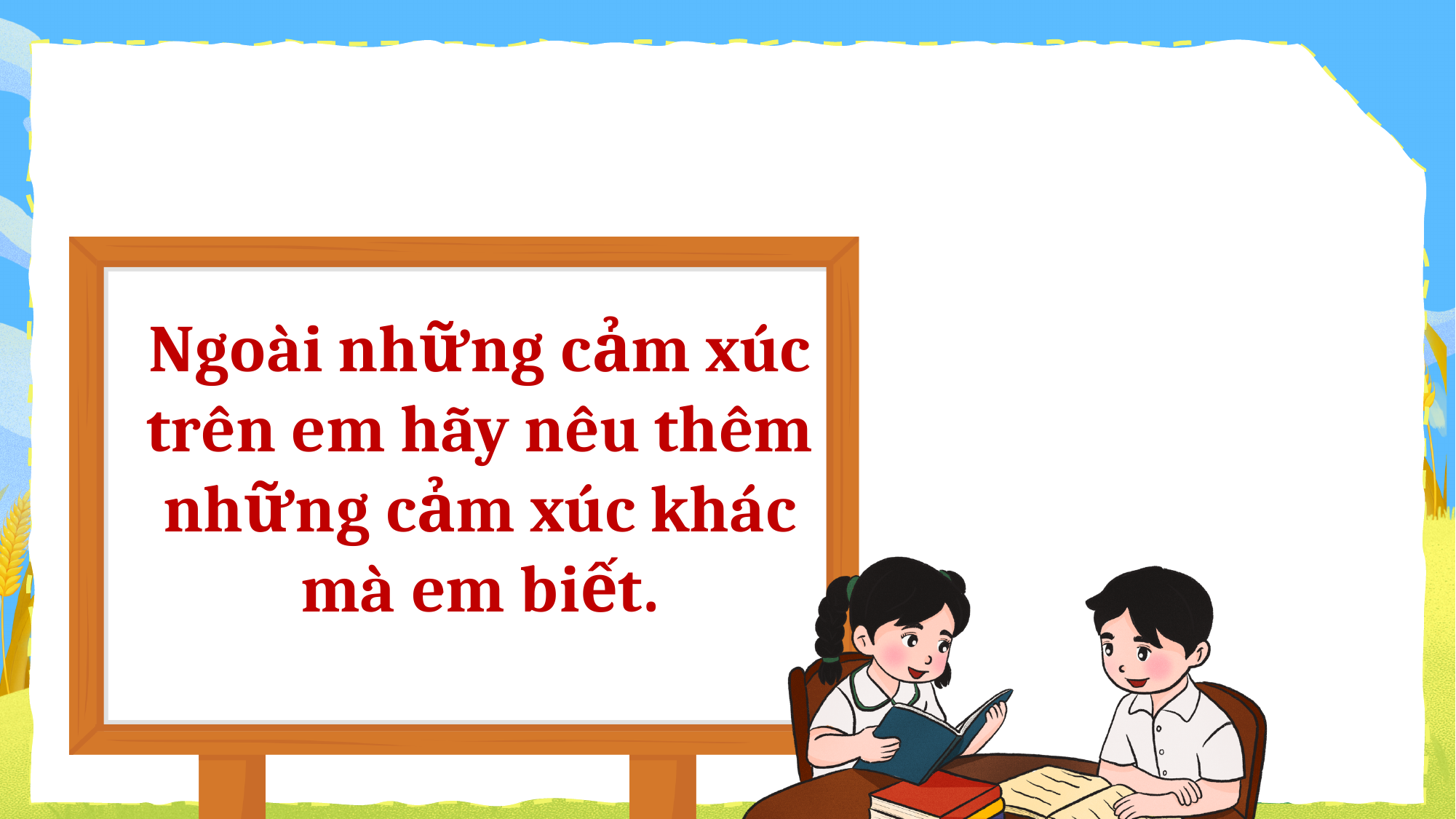

Ngoài những cảm xúc trên em hãy nêu thêm những cảm xúc khác mà em biết.